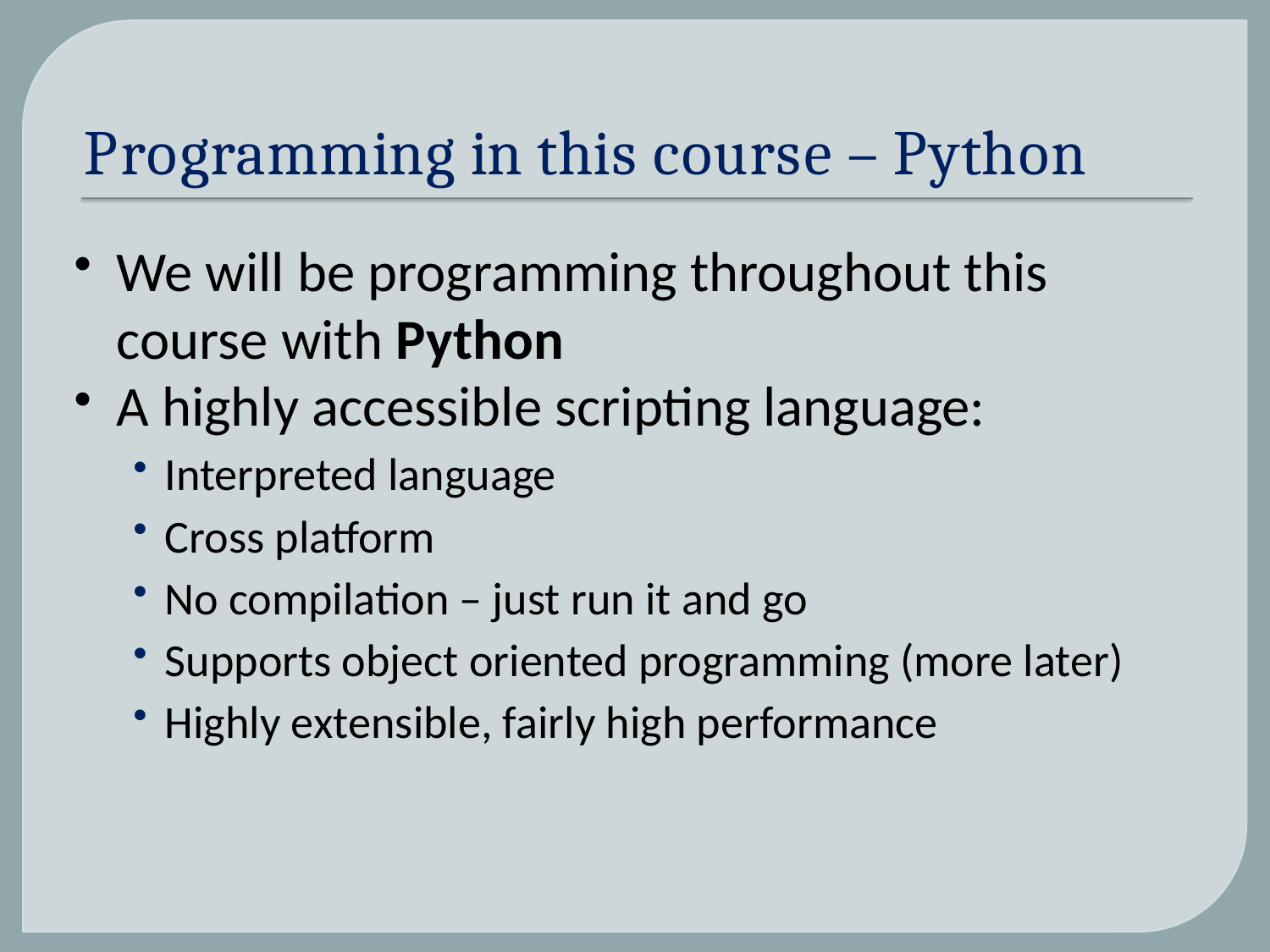

# Programming in this course – Python
We will be programming throughout this course with Python
A highly accessible scripting language:
Interpreted language
Cross platform
No compilation – just run it and go
Supports object oriented programming (more later)
Highly extensible, fairly high performance